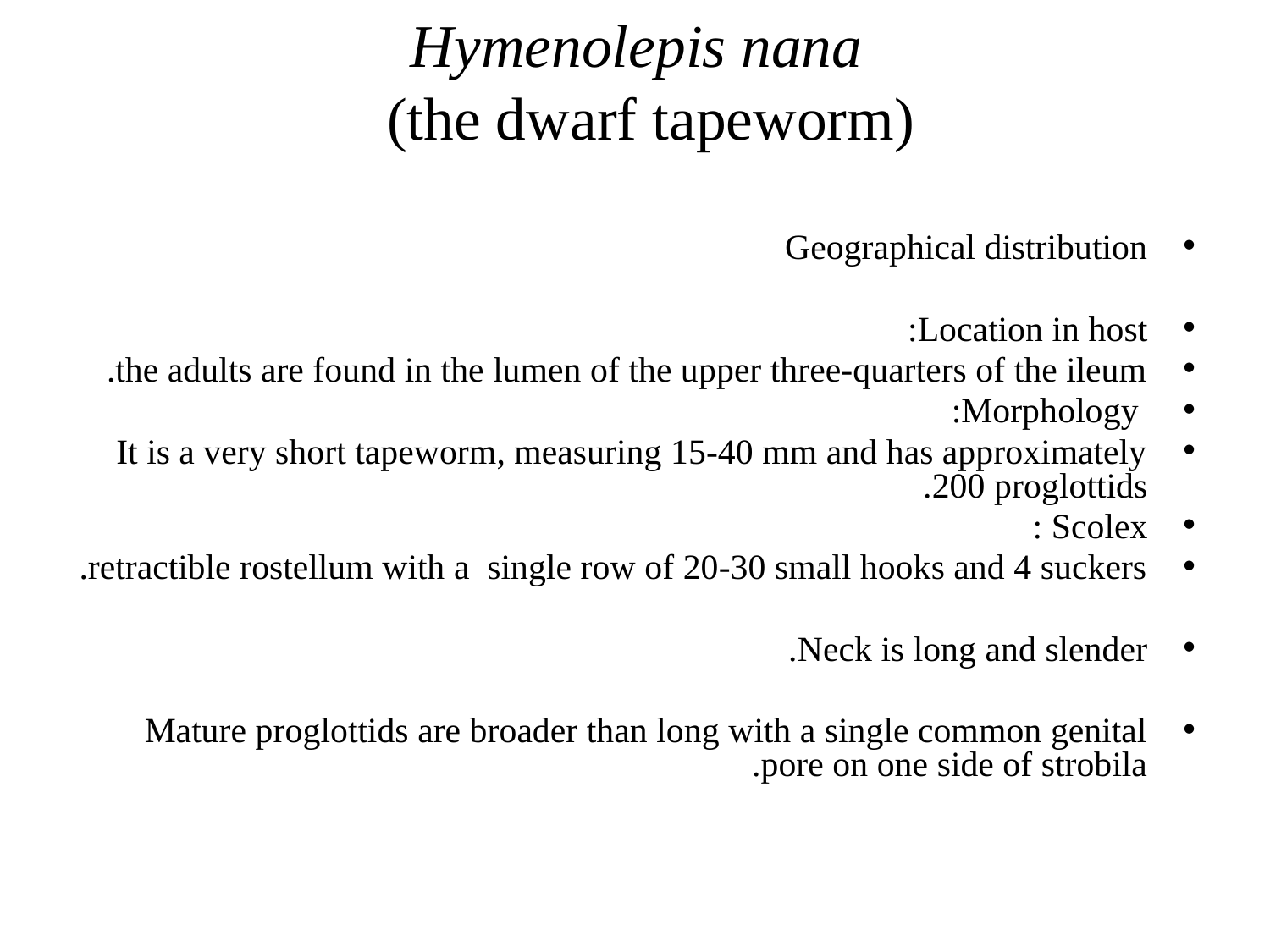

# Hymenolepis nana (the dwarf tapeworm)
Geographical distribution

Location in host:
the adults are found in the lumen of the upper three-quarters of the ileum.
 Morphology:
It is a very short tapeworm, measuring 15-40 mm and has approximately 200 proglottids.
Scolex :
retractible rostellum with a  single row of 20-30 small hooks and 4 suckers.

Neck is long and slender.

Mature proglottids are broader than long with a single common genital pore on one side of strobila.